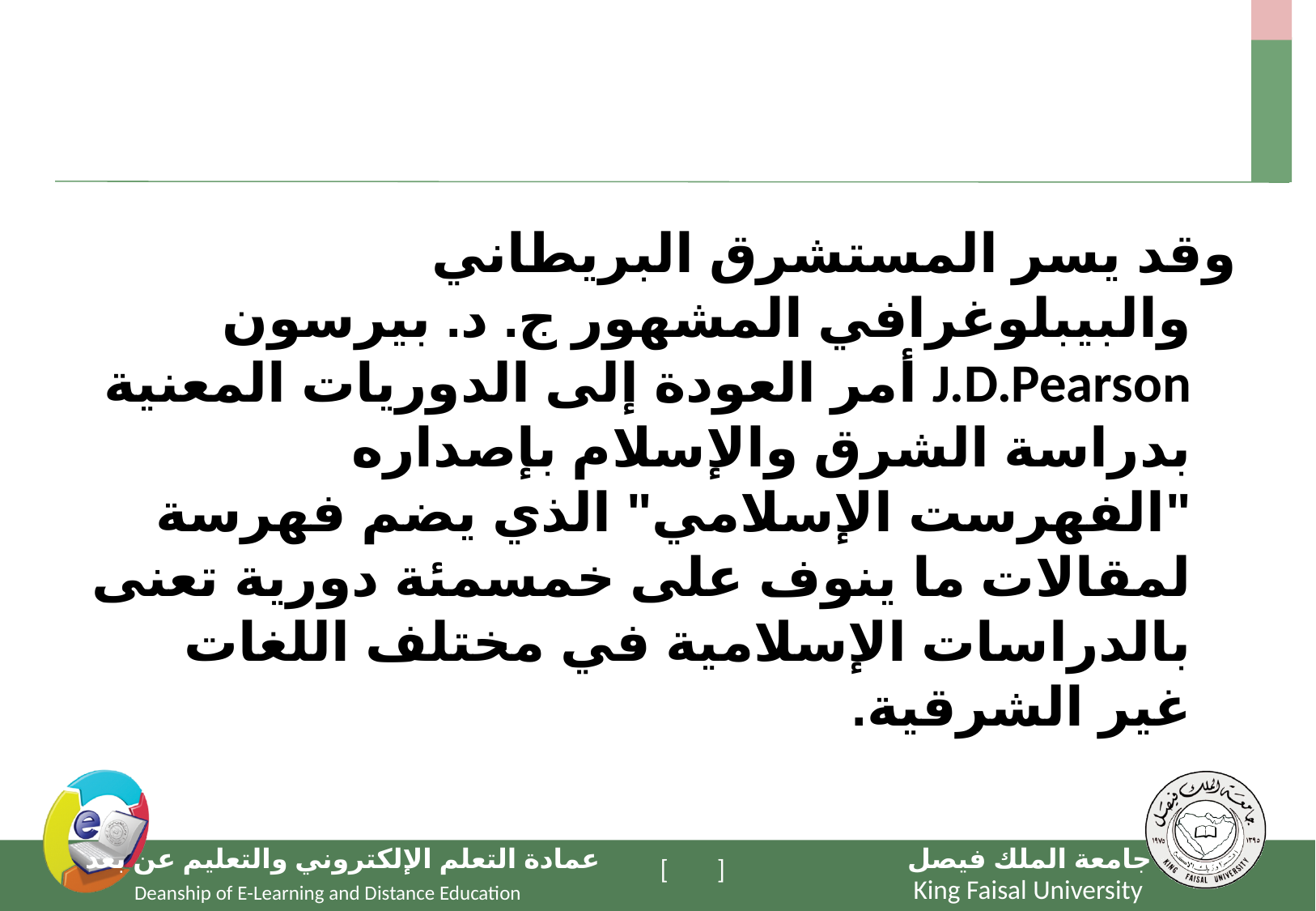

#
وقد يسر المستشرق البريطاني والبيبلوغرافي المشهور ج. د. بيرسون J.D.Pearson أمر العودة إلى الدوريات المعنية بدراسة الشرق والإسلام بإصداره "الفهرست الإسلامي" الذي يضم فهرسة لمقالات ما ينوف على خمسمئة دورية تعنى بالدراسات الإسلامية في مختلف اللغات غير الشرقية.